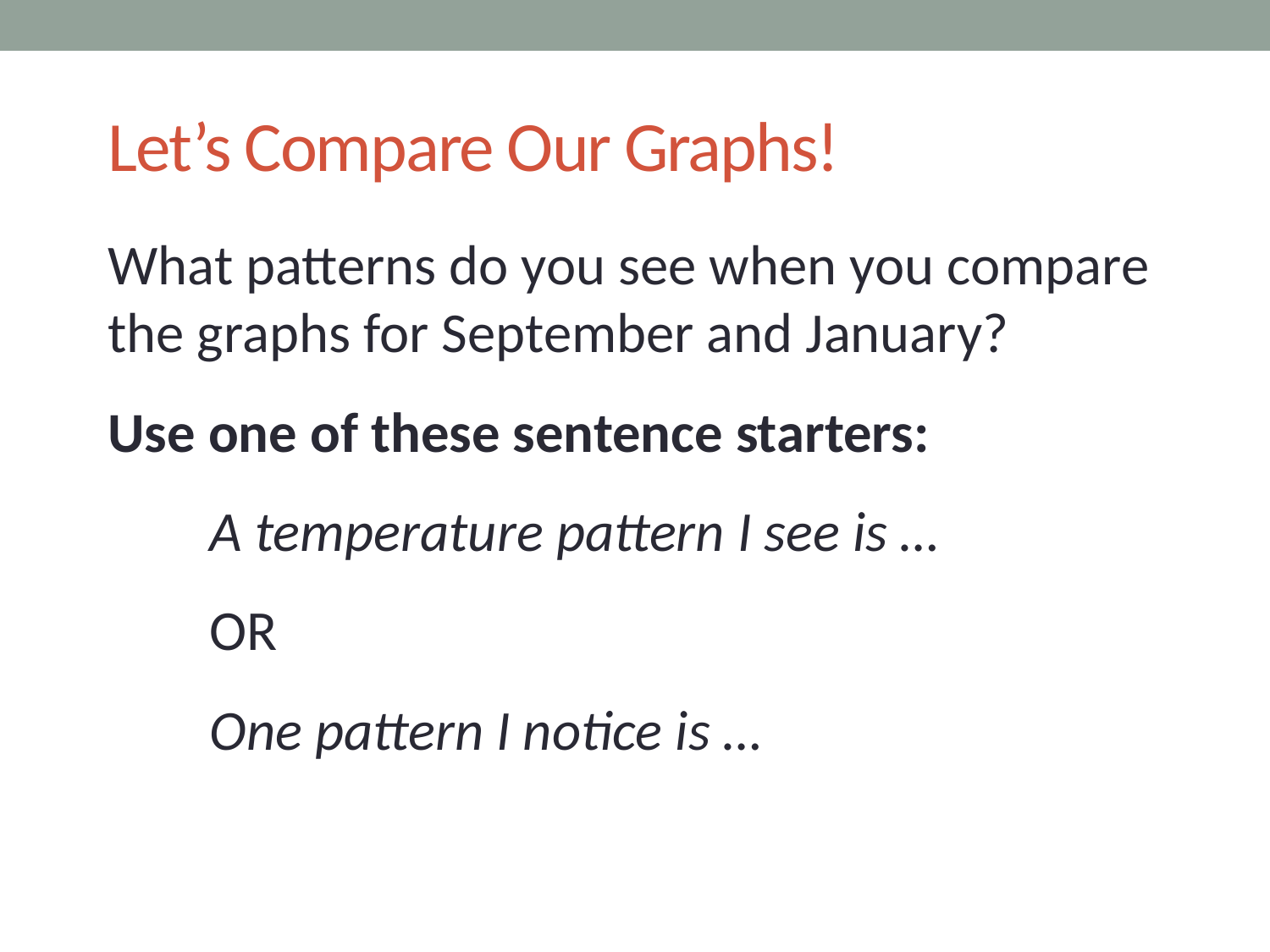

# Let’s Compare Our Graphs!
What patterns do you see when you compare the graphs for September and January?
Use one of these sentence starters:
A temperature pattern I see is …
OR
One pattern I notice is …